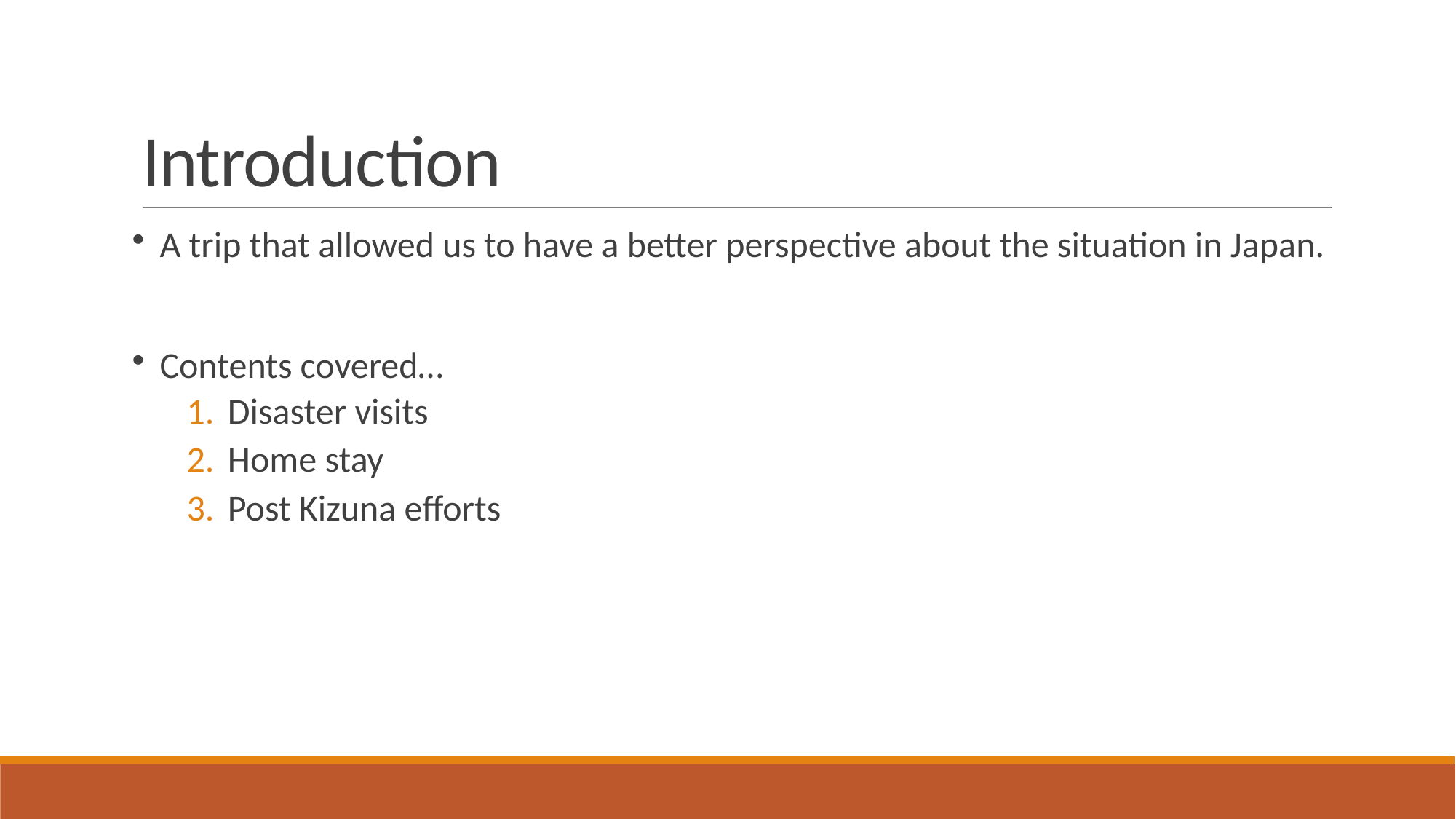

# Introduction
A trip that allowed us to have a better perspective about the situation in Japan.

Contents covered…
Disaster visits
Home stay
Post Kizuna efforts